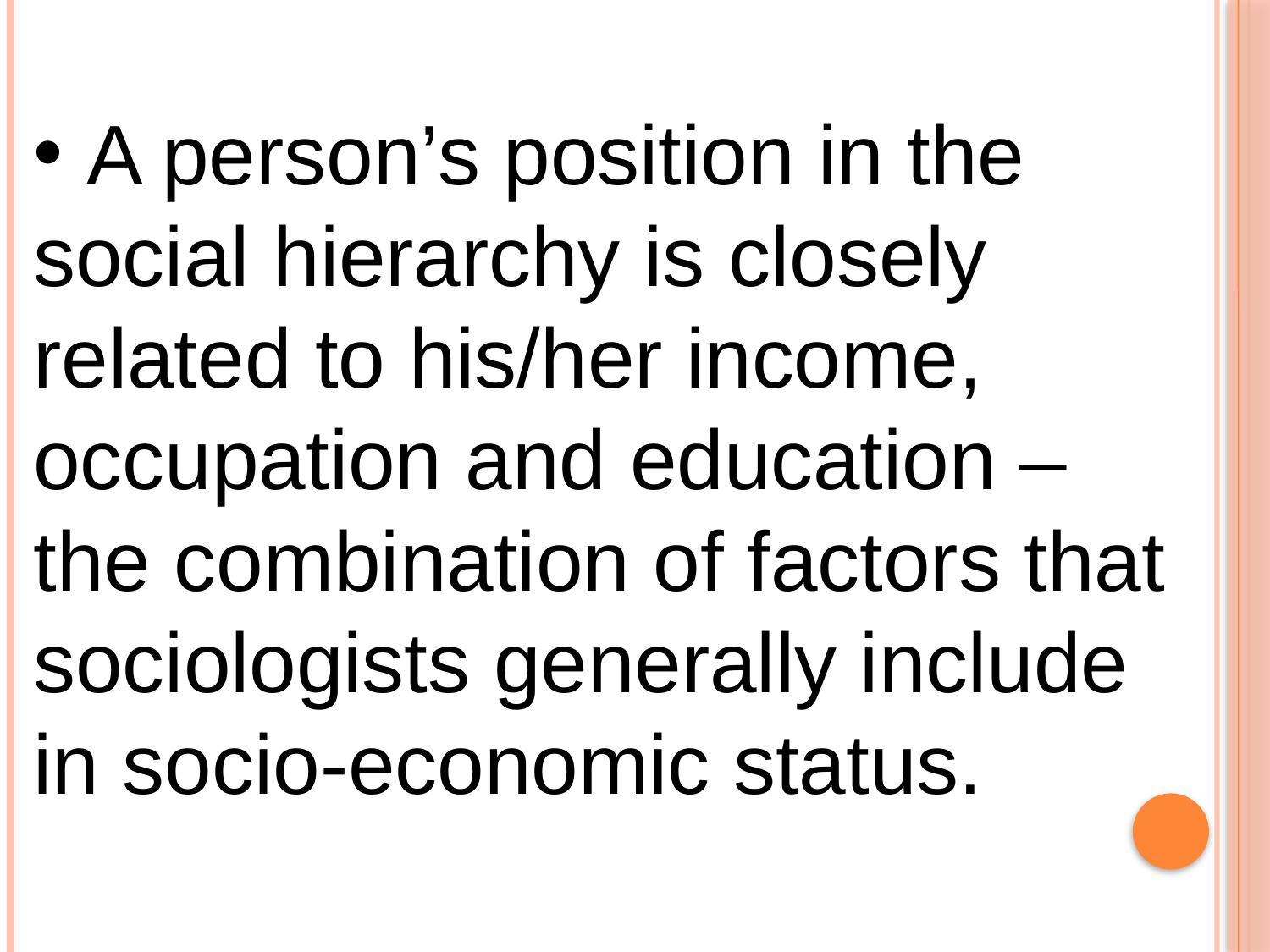

A person’s position in the social hierarchy is closely related to his/her income, occupation and education – the combination of factors that sociologists generally include in socio-economic status.